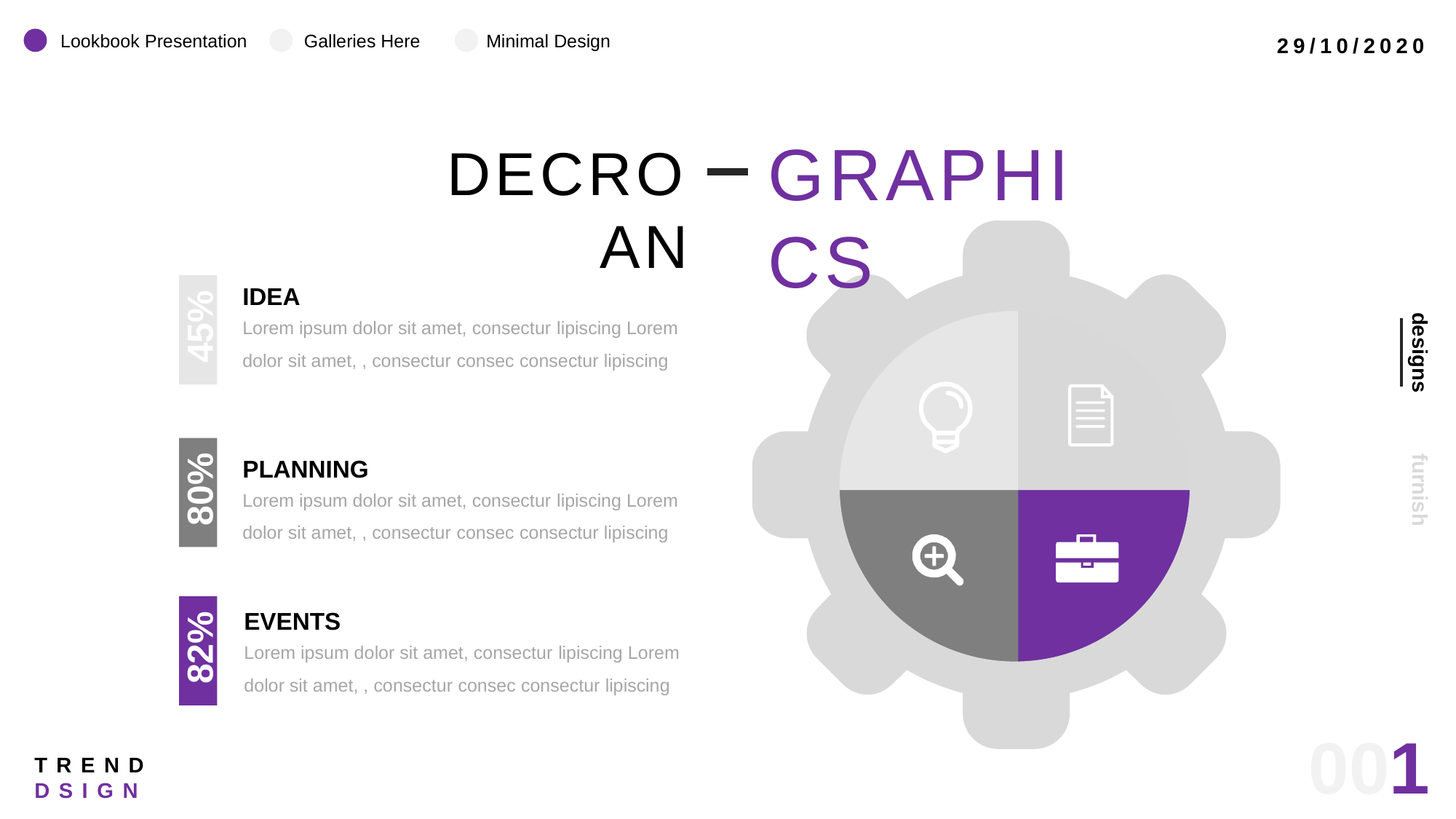

29/10/2020

Lookbook Presentation
Galleries Here
Minimal Design
GRAPHICS
DECROAN

IDEA
45%

Lorem ipsum dolor sit amet, consectur lipiscing Lorem  dolor sit amet, , consectur consec consectur lipiscing
designs

PLANNING
80%

furnish
Lorem ipsum dolor sit amet, consectur lipiscing Lorem  dolor sit amet, , consectur consec consectur lipiscing

EVENTS
82%

Lorem ipsum dolor sit amet, consectur lipiscing Lorem  dolor sit amet, , consectur consec consectur lipiscing
001
TRENDDSIGN